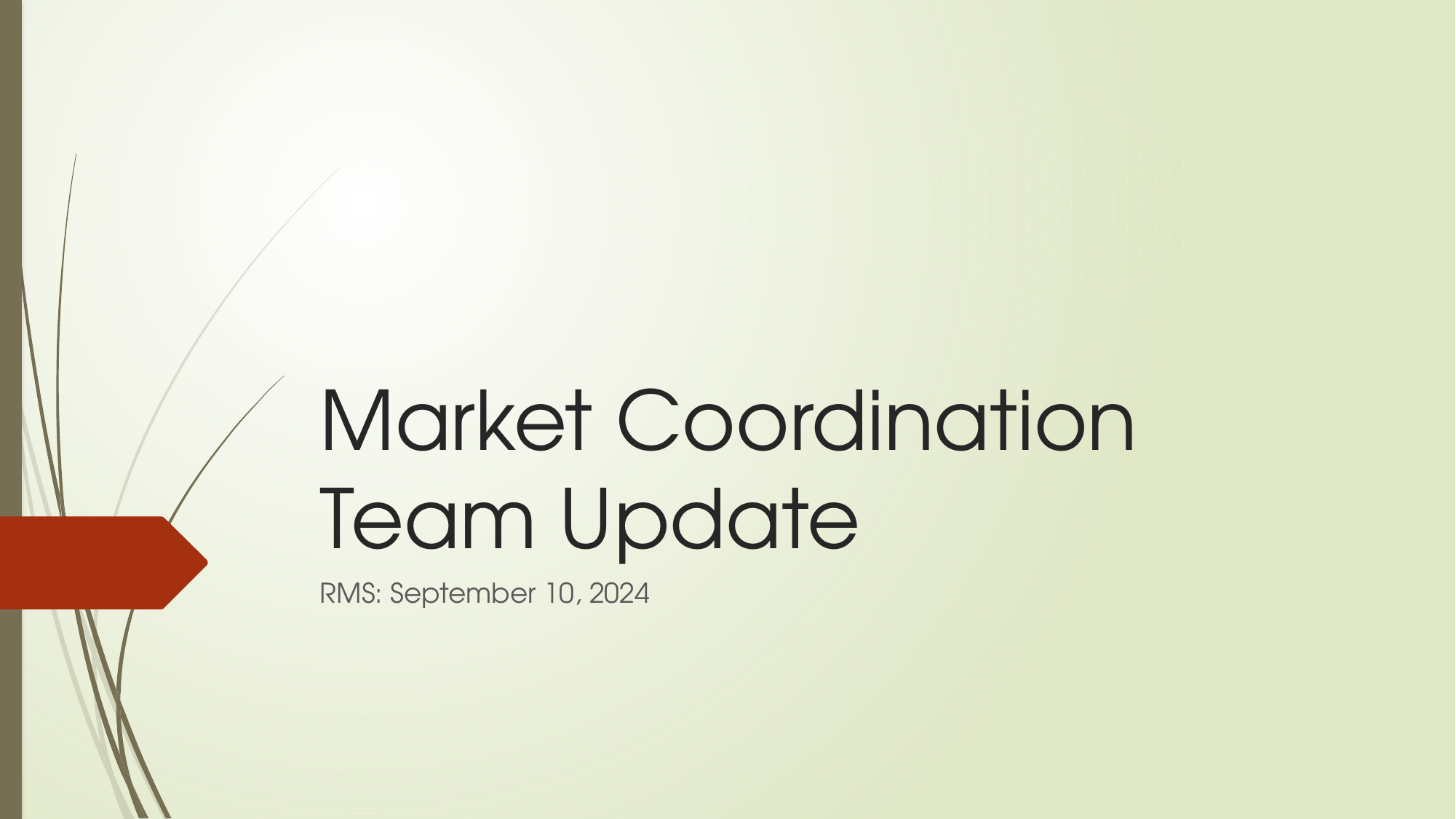

# Market Coordination Team Update
RMS: September 10, 2024